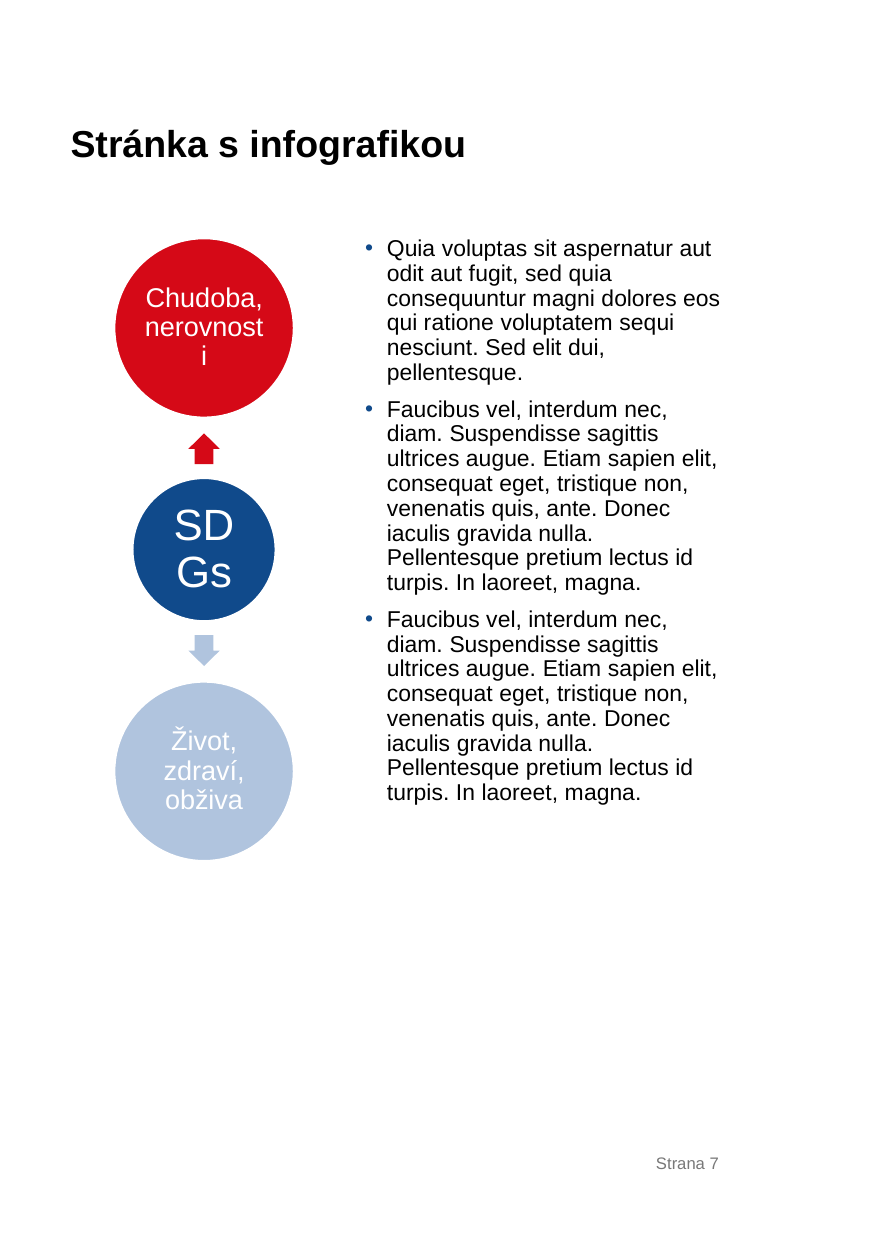

# Stránka s infografikou
SDGs

Chudoba, nerovnosti

Život, zdraví, obživa
Quia voluptas sit aspernatur aut odit aut fugit, sed quia consequuntur magni dolores eos qui ratione voluptatem sequi nesciunt. Sed elit dui, pellentesque.
Faucibus vel, interdum nec, diam. Suspendisse sagittis ultrices augue. Etiam sapien elit, consequat eget, tristique non, venenatis quis, ante. Donec iaculis gravida nulla. Pellentesque pretium lectus id turpis. In laoreet, magna.
Faucibus vel, interdum nec, diam. Suspendisse sagittis ultrices augue. Etiam sapien elit, consequat eget, tristique non, venenatis quis, ante. Donec iaculis gravida nulla. Pellentesque pretium lectus id turpis. In laoreet, magna.

Strana 7